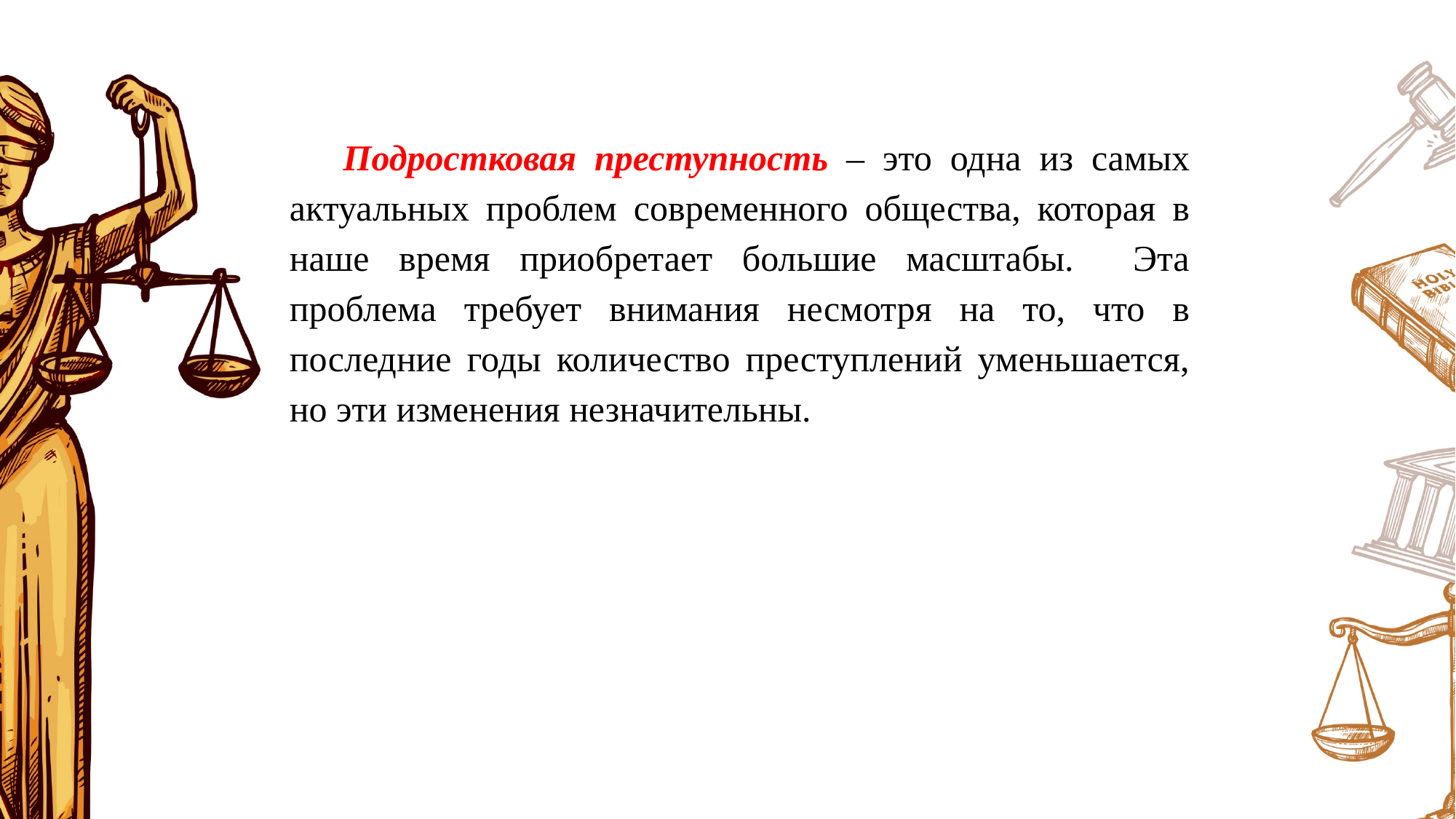

Подростковая преступность – это одна из самых актуальных проблем современного общества, которая в наше время приобретает большие масштабы.  Эта проблема требует внимания несмотря на то, что в последние годы количество преступлений уменьшается, но эти изменения незначительны.